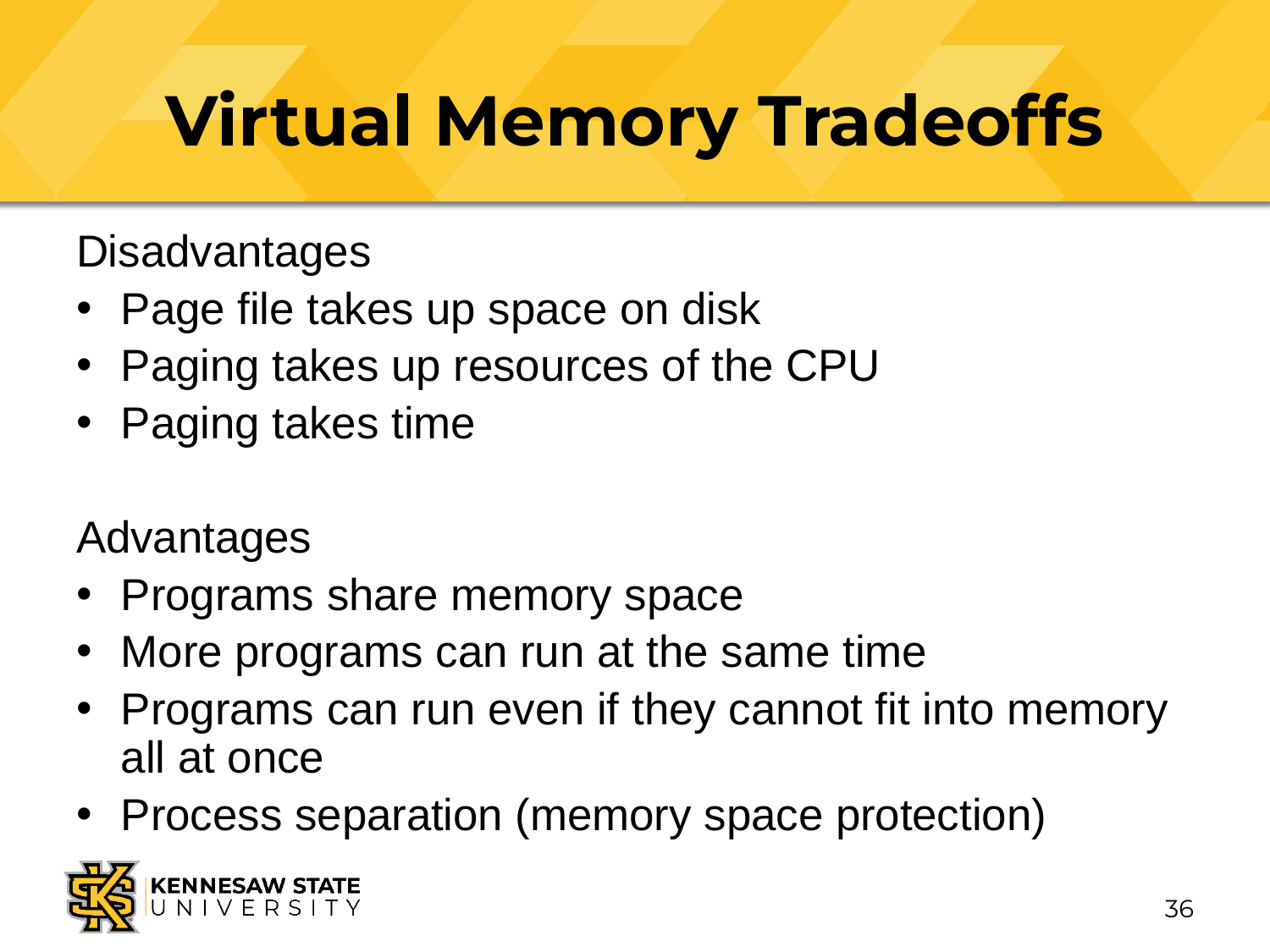

# Virtual Memory Tradeoffs
Disadvantages
Page file takes up space on disk
Paging takes up resources of the CPU
Paging takes time

Advantages
Programs share memory space
More programs can run at the same time
Programs can run even if they cannot fit into memory all at once
Process separation (memory space protection)
36